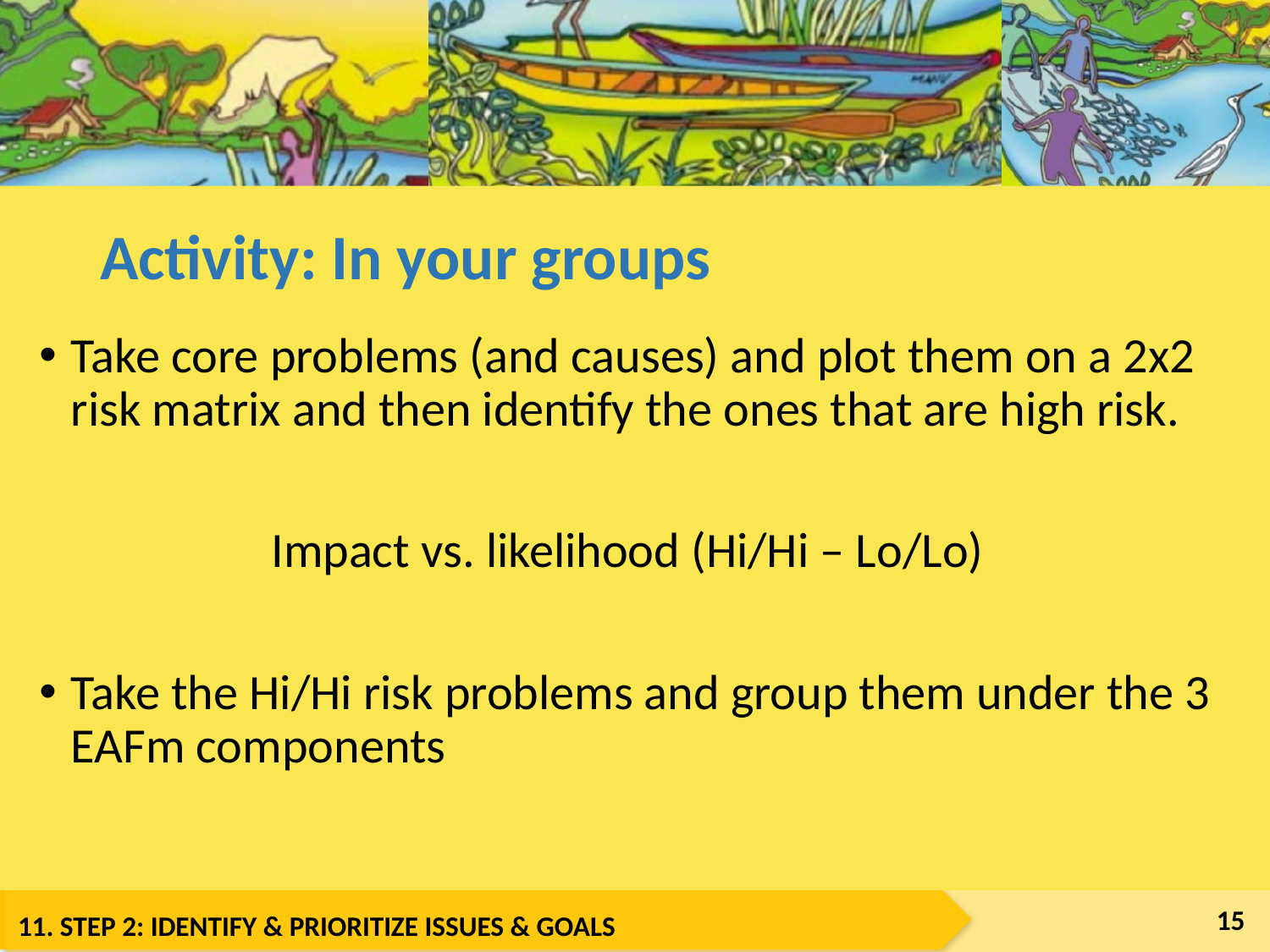

# Activity: In your groups
Take core problems (and causes) and plot them on a 2x2 risk matrix and then identify the ones that are high risk.

Impact vs. likelihood (Hi/Hi – Lo/Lo)

Take the Hi/Hi risk problems and group them under the 3 EAFm components
15